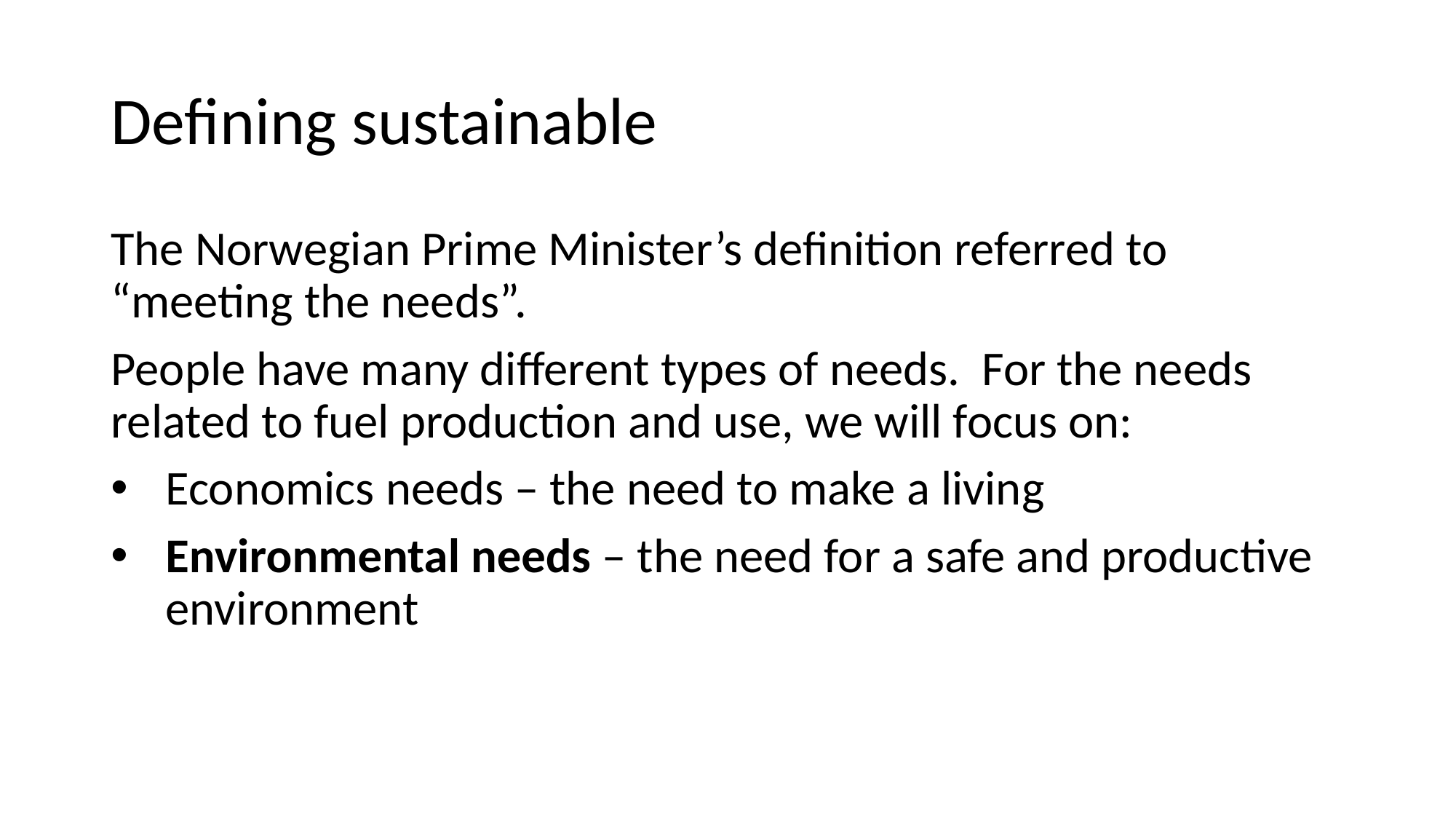

# Defining sustainable
The Norwegian Prime Minister’s definition referred to “meeting the needs”.
People have many different types of needs.  For the needs related to fuel production and use, we will focus on:
Economics needs – the need to make a living
Environmental needs – the need for a safe and productive environment